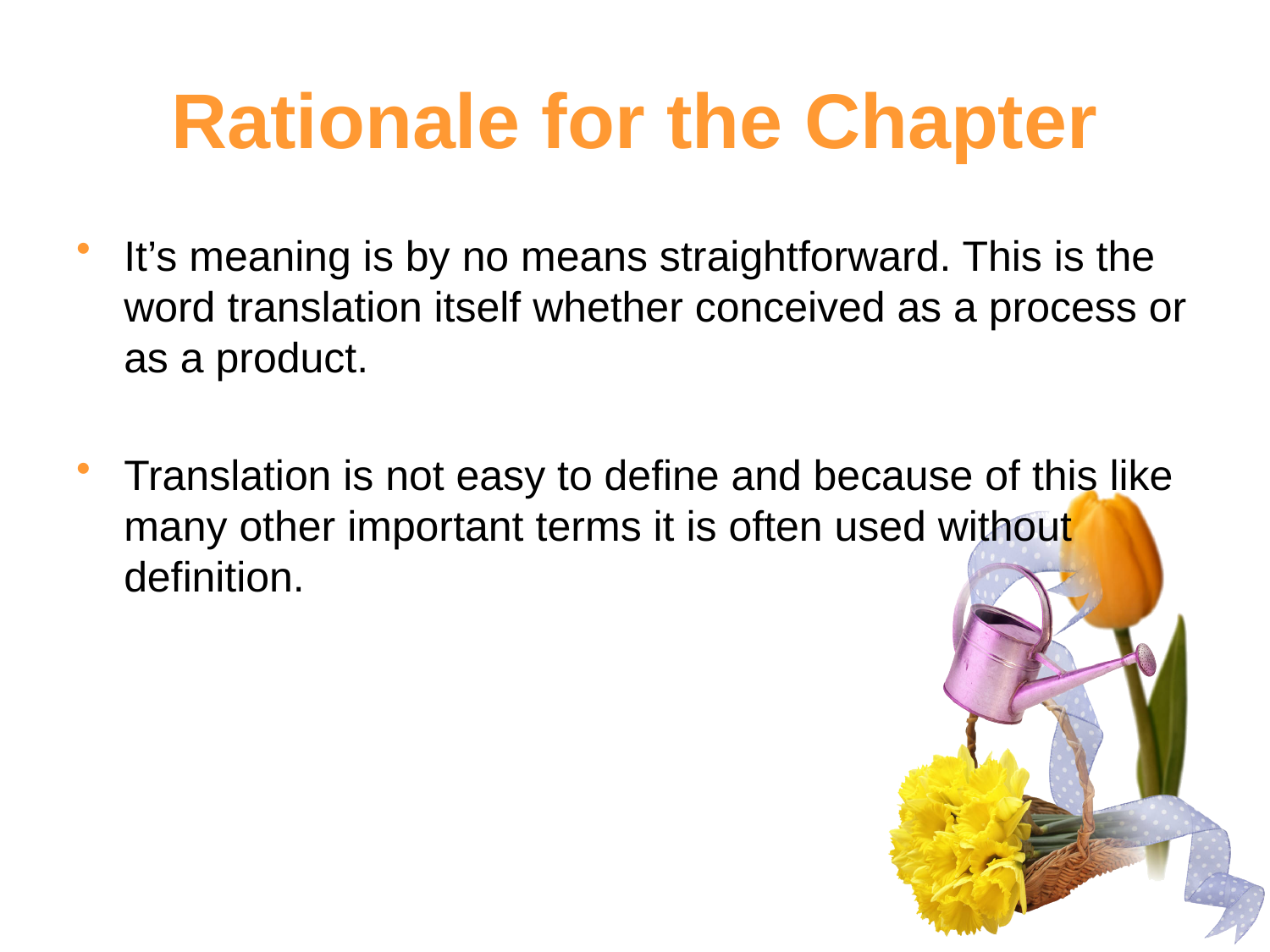

# Rationale for the Chapter
It’s meaning is by no means straightforward. This is the word translation itself whether conceived as a process or as a product.

Translation is not easy to define and because of this like many other important terms it is often used without definition.